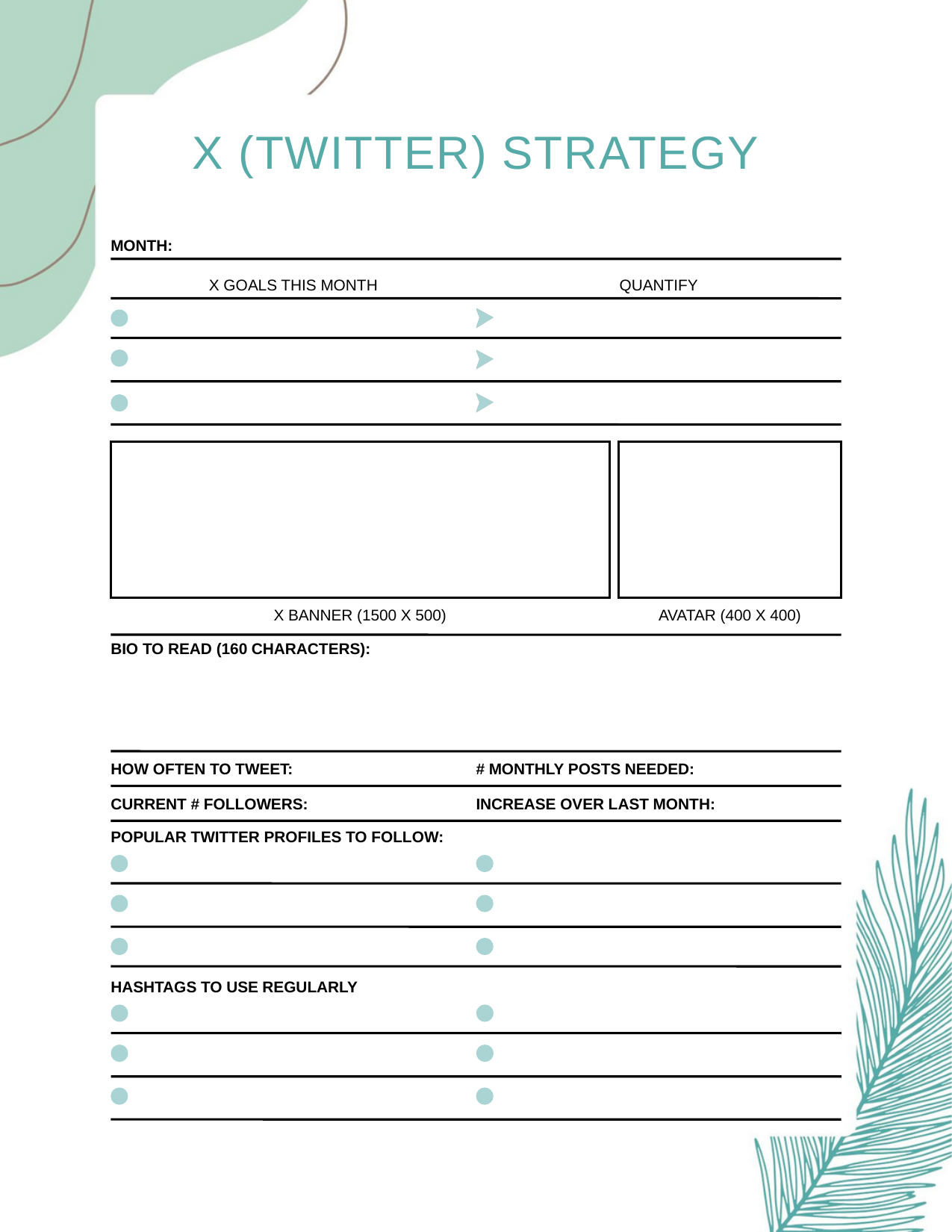

X (TWITTER) STRATEGY
MONTH:

X GOALS THIS MONTH
QUANTIFY

X BANNER (1500 X 500)
AVATAR (400 X 400)

BIO TO READ (160 CHARACTERS):

HOW OFTEN TO TWEET:
# MONTHLY POSTS NEEDED:

CURRENT # FOLLOWERS:
INCREASE OVER LAST MONTH:

POPULAR TWITTER PROFILES TO FOLLOW:

HASHTAGS TO USE REGULARLY